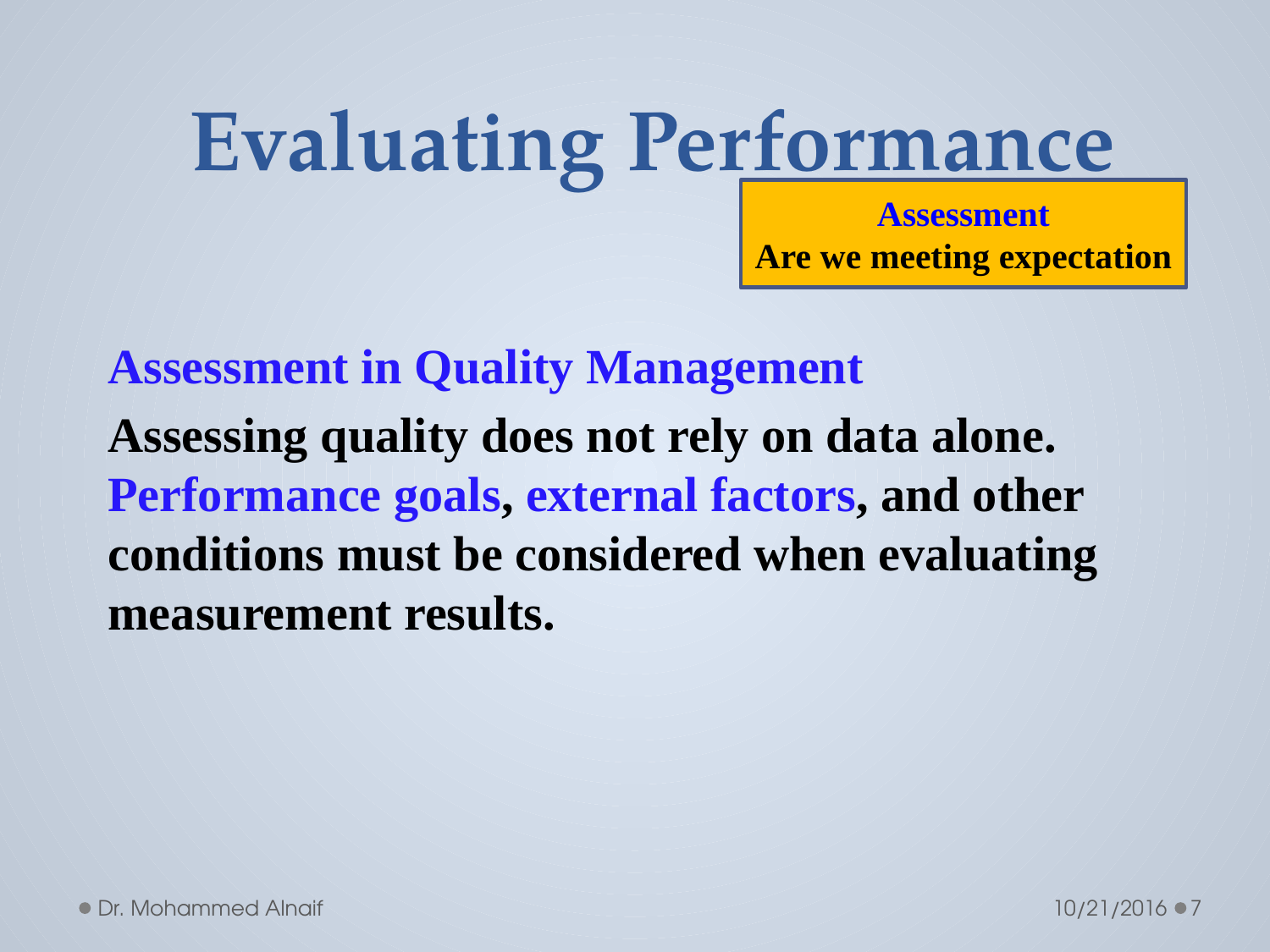

# Evaluating Performance
Assessment
Are we meeting expectation
Assessment in Quality Management
Assessing quality does not rely on data alone. Performance goals, external factors, and other conditions must be considered when evaluating measurement results.

Dr. Mohammed Alnaif
10/21/2016
7